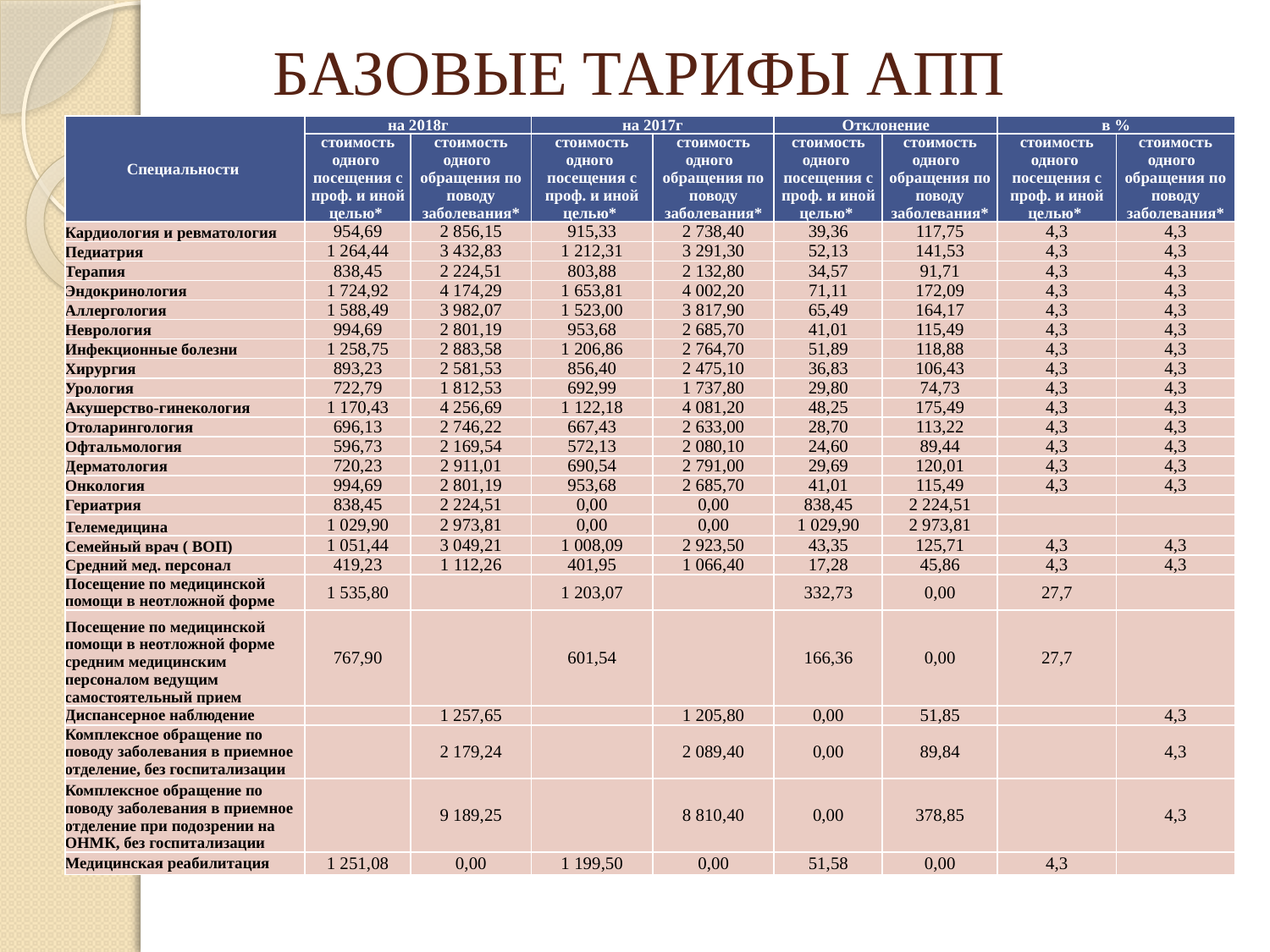

# БАЗОВЫЕ ТАРИФЫ АПП
| Специальности | на 2018г |  | на 2017г |  | Отклонение |  | в % |  |
| --- | --- | --- | --- | --- | --- | --- | --- | --- |
|  | стоимость одного посещения с проф. и иной целью\* | стоимость одного обращения по поводу заболевания\* | стоимость одного посещения с проф. и иной целью\* | стоимость одного обращения по поводу заболевания\* | стоимость одного посещения с проф. и иной целью\* | стоимость одного обращения по поводу заболевания\* | стоимость одного посещения с проф. и иной целью\* | стоимость одного обращения по поводу заболевания\* |
| Кардиология и ревматология | 954,69 | 2 856,15 | 915,33 | 2 738,40 | 39,36 | 117,75 | 4,3 | 4,3 |
| Педиатрия | 1 264,44 | 3 432,83 | 1 212,31 | 3 291,30 | 52,13 | 141,53 | 4,3 | 4,3 |
| Терапия | 838,45 | 2 224,51 | 803,88 | 2 132,80 | 34,57 | 91,71 | 4,3 | 4,3 |
| Эндокринология | 1 724,92 | 4 174,29 | 1 653,81 | 4 002,20 | 71,11 | 172,09 | 4,3 | 4,3 |
| Аллергология | 1 588,49 | 3 982,07 | 1 523,00 | 3 817,90 | 65,49 | 164,17 | 4,3 | 4,3 |
| Неврология | 994,69 | 2 801,19 | 953,68 | 2 685,70 | 41,01 | 115,49 | 4,3 | 4,3 |
| Инфекционные болезни | 1 258,75 | 2 883,58 | 1 206,86 | 2 764,70 | 51,89 | 118,88 | 4,3 | 4,3 |
| Хирургия | 893,23 | 2 581,53 | 856,40 | 2 475,10 | 36,83 | 106,43 | 4,3 | 4,3 |
| Урология | 722,79 | 1 812,53 | 692,99 | 1 737,80 | 29,80 | 74,73 | 4,3 | 4,3 |
| Акушерство-гинекология | 1 170,43 | 4 256,69 | 1 122,18 | 4 081,20 | 48,25 | 175,49 | 4,3 | 4,3 |
| Отоларингология | 696,13 | 2 746,22 | 667,43 | 2 633,00 | 28,70 | 113,22 | 4,3 | 4,3 |
| Офтальмология | 596,73 | 2 169,54 | 572,13 | 2 080,10 | 24,60 | 89,44 | 4,3 | 4,3 |
| Дерматология | 720,23 | 2 911,01 | 690,54 | 2 791,00 | 29,69 | 120,01 | 4,3 | 4,3 |
| Онкология | 994,69 | 2 801,19 | 953,68 | 2 685,70 | 41,01 | 115,49 | 4,3 | 4,3 |
| Гериатрия | 838,45 | 2 224,51 | 0,00 | 0,00 | 838,45 | 2 224,51 |  |  |
| Телемедицина | 1 029,90 | 2 973,81 | 0,00 | 0,00 | 1 029,90 | 2 973,81 |  |  |
| Семейный врач ( ВОП) | 1 051,44 | 3 049,21 | 1 008,09 | 2 923,50 | 43,35 | 125,71 | 4,3 | 4,3 |
| Средний мед. персонал | 419,23 | 1 112,26 | 401,95 | 1 066,40 | 17,28 | 45,86 | 4,3 | 4,3 |
| Посещение по медицинской помощи в неотложной форме | 1 535,80 |  | 1 203,07 |  | 332,73 | 0,00 | 27,7 |  |
| Посещение по медицинской помощи в неотложной форме средним медицинским персоналом ведущим самостоятельный прием | 767,90 |  | 601,54 |  | 166,36 | 0,00 | 27,7 |  |
| Диспансерное наблюдение |  | 1 257,65 |  | 1 205,80 | 0,00 | 51,85 |  | 4,3 |
| Комплексное обращение по поводу заболевания в приемное отделение, без госпитализации |  | 2 179,24 |  | 2 089,40 | 0,00 | 89,84 |  | 4,3 |
| Комплексное обращение по поводу заболевания в приемное отделение при подозрении на ОНМК, без госпитализации |  | 9 189,25 |  | 8 810,40 | 0,00 | 378,85 |  | 4,3 |
| Медицинская реабилитация | 1 251,08 | 0,00 | 1 199,50 | 0,00 | 51,58 | 0,00 | 4,3 |  |